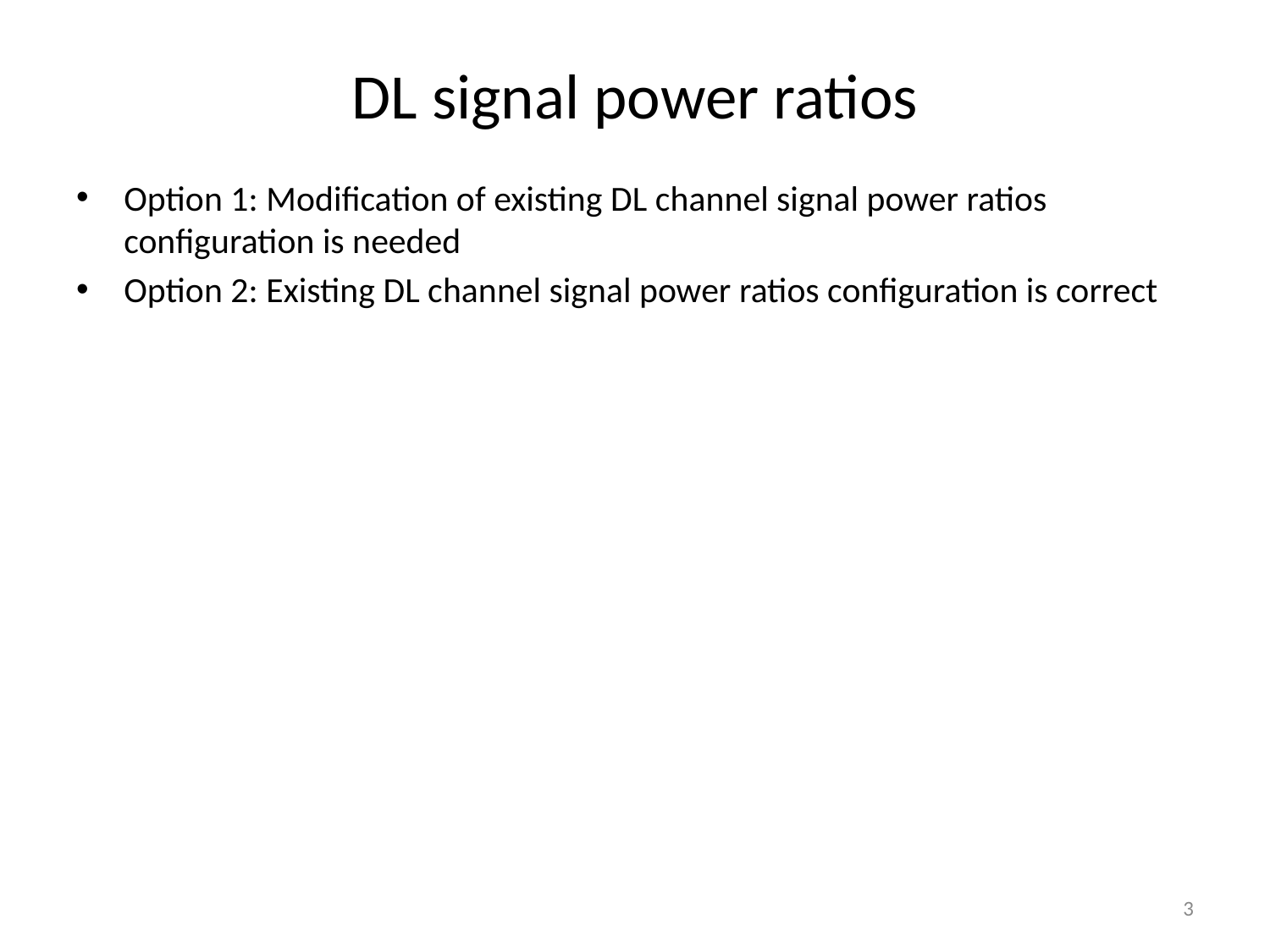

# DL signal power ratios
Option 1: Modification of existing DL channel signal power ratios configuration is needed
Option 2: Existing DL channel signal power ratios configuration is correct

3